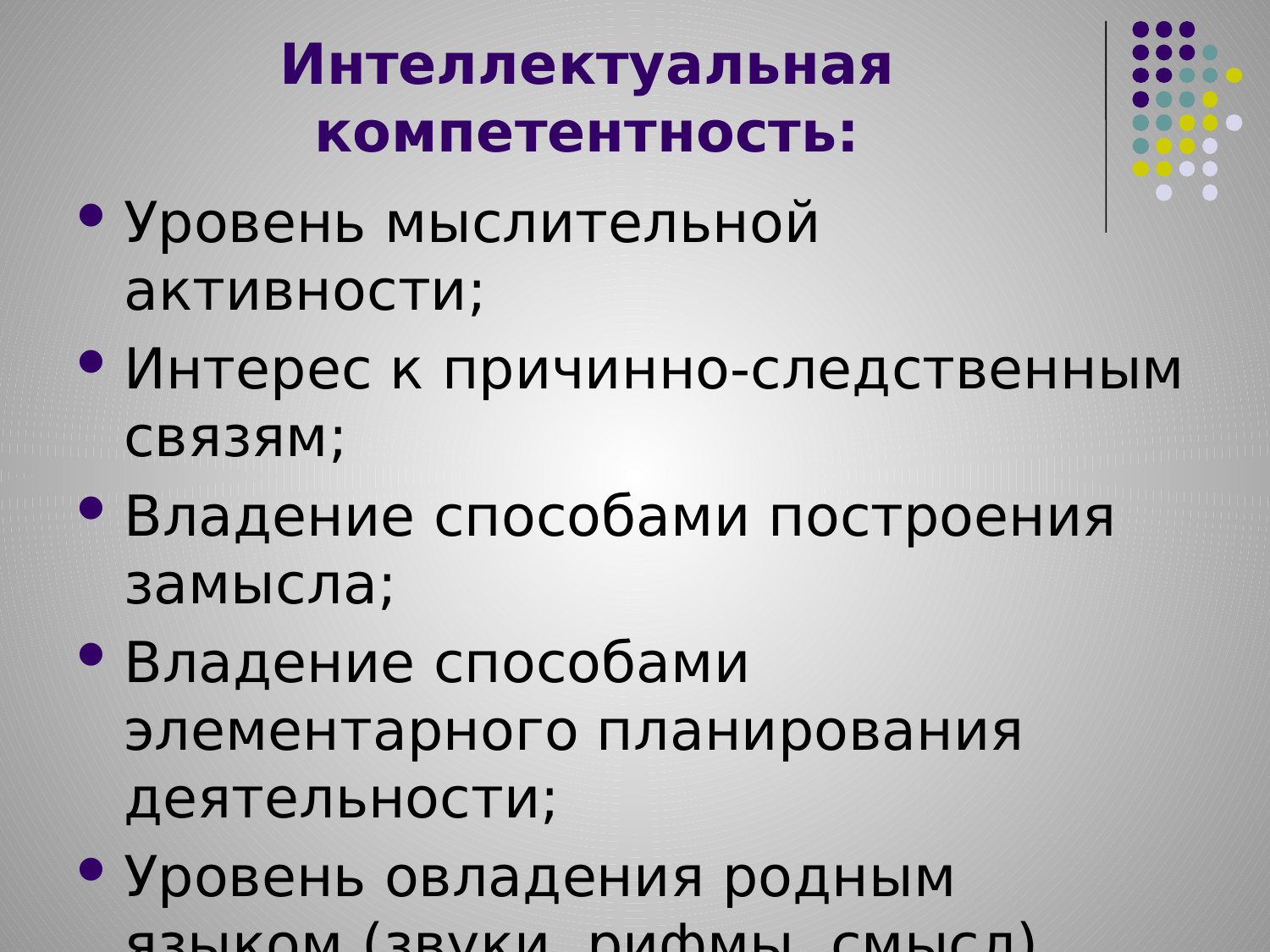

# Интеллектуальная компетентность:
Уровень мыслительной активности;
Интерес к причинно-следственным связям;
Владение способами построения замысла;
Владение способами элементарного планирования деятельности;
Уровень овладения родным языком (звуки, рифмы, смысл).